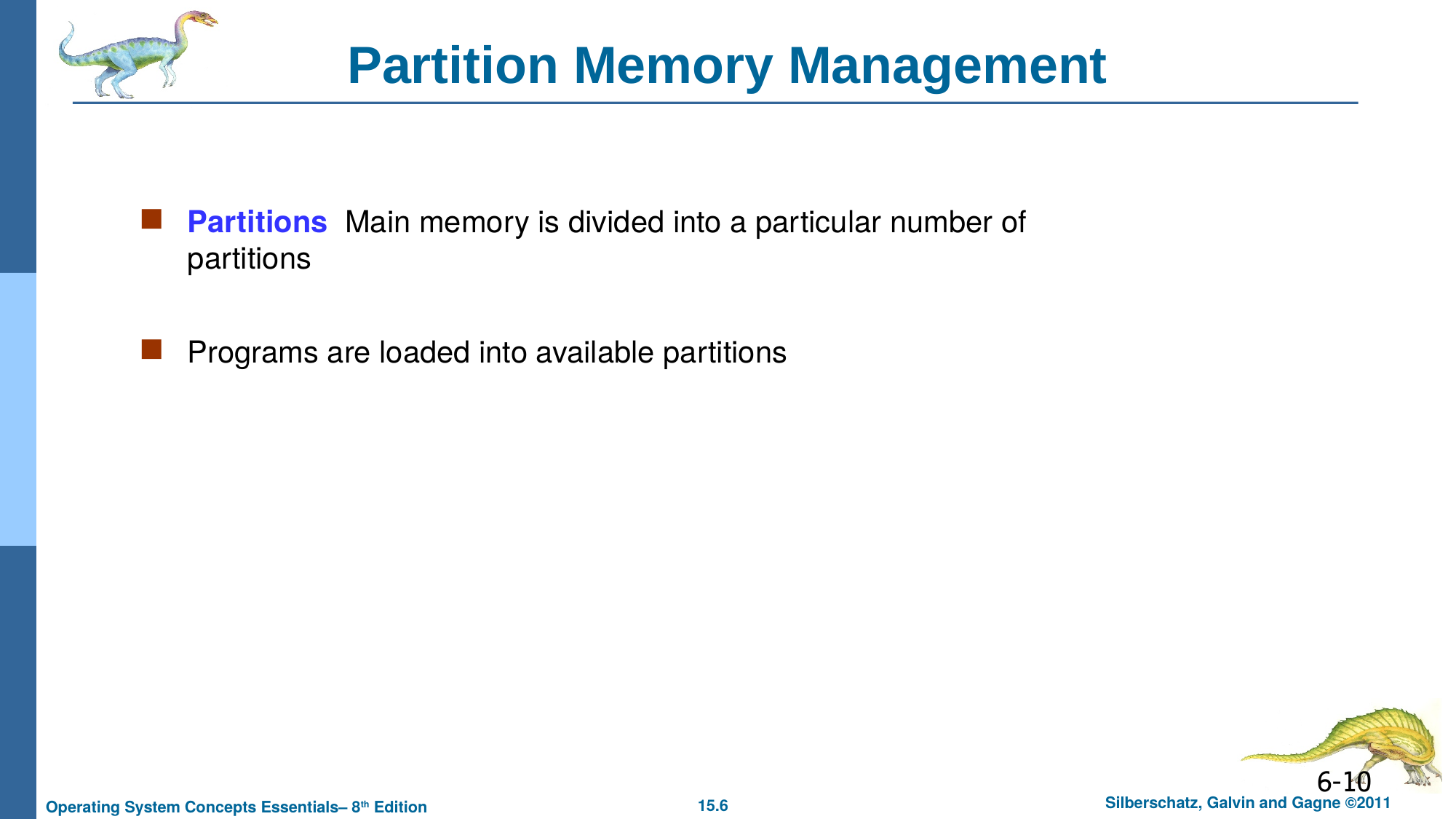

# Partition Memory Management

Partitions  Main memory is divided into a particular number of partitions

Programs are loaded into available partitions

10-6